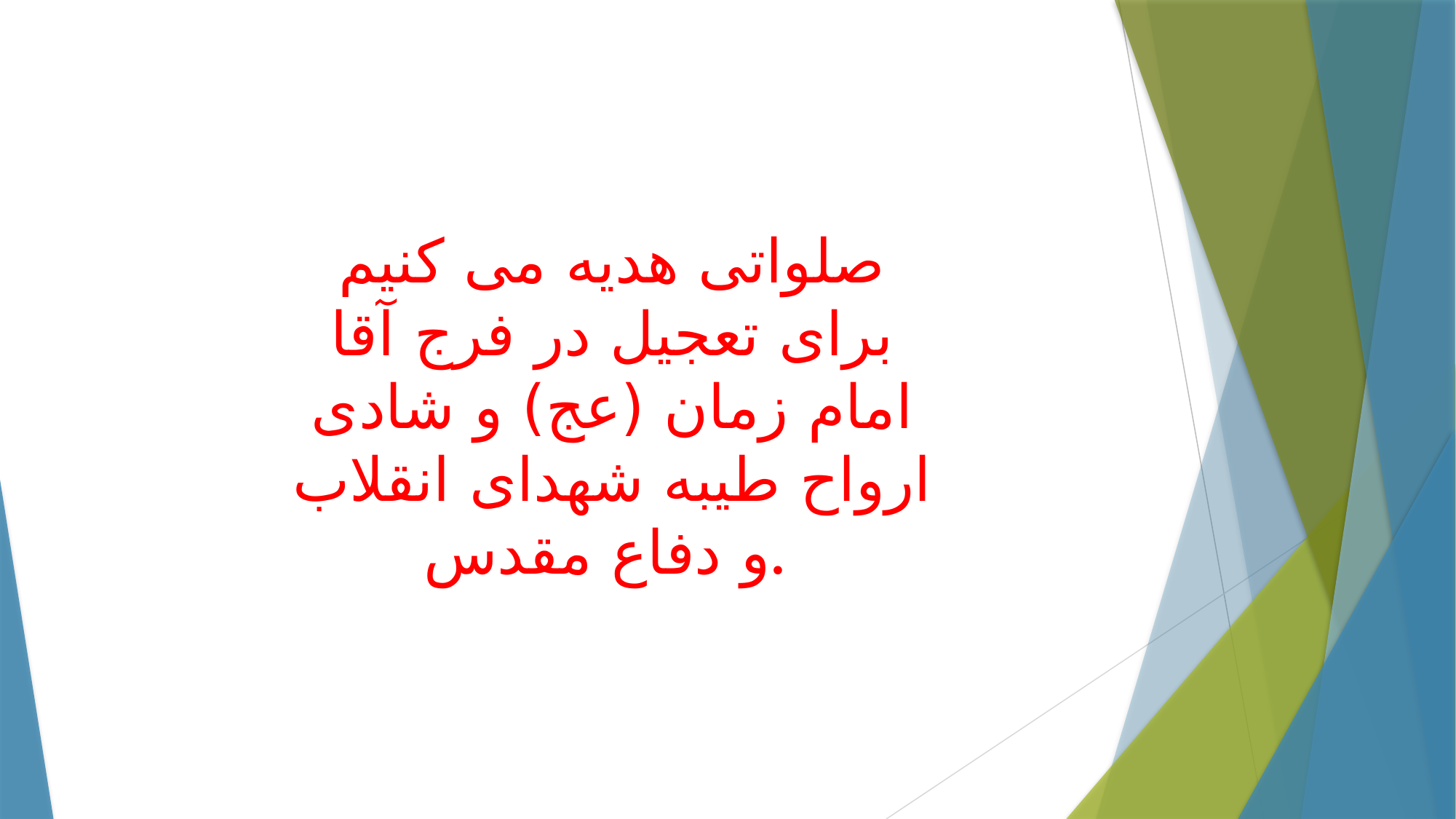

صلواتی هدیه می کنیم برای تعجیل در فرج آقا امام زمان (عج) و شادی ارواح طیبه شهدای انقلاب و دفاع مقدس.